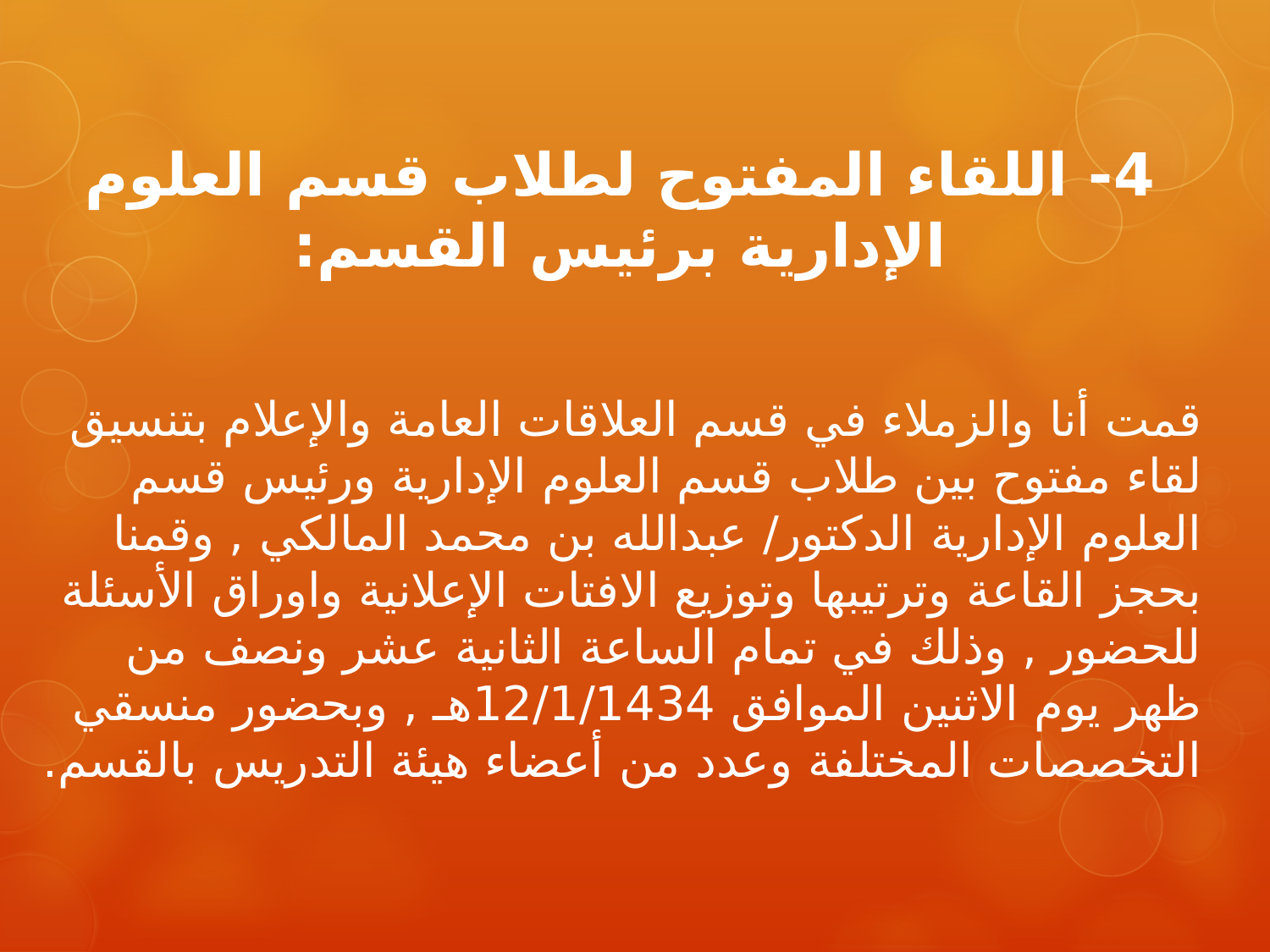

4- اللقاء المفتوح لطلاب قسم العلوم الإدارية برئيس القسم:

قمت أنا والزملاء في قسم العلاقات العامة والإعلام بتنسيق لقاء مفتوح بين طلاب قسم العلوم الإدارية ورئيس قسم العلوم الإدارية الدكتور/ عبدالله بن محمد المالكي , وقمنا بحجز القاعة وترتيبها وتوزيع الافتات الإعلانية واوراق الأسئلة للحضور , وذلك في تمام الساعة الثانية عشر ونصف من ظهر يوم الاثنين الموافق 12/1/1434هـ , وبحضور منسقي التخصصات المختلفة وعدد من أعضاء هيئة التدريس بالقسم.